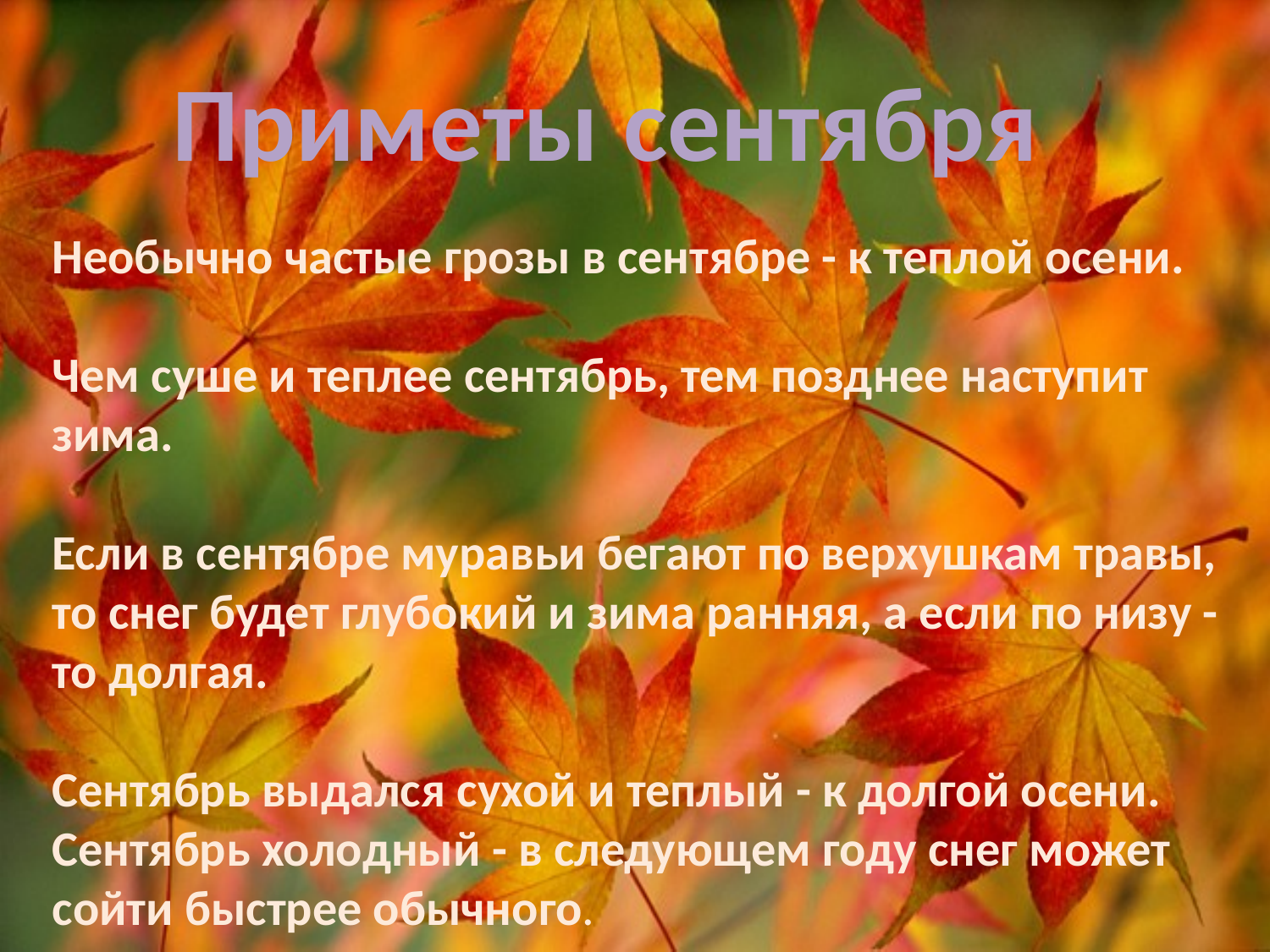

Приметы сентября
Необычно частые грозы в сентябре - к теплой осени.

Чем суше и теплее сентябрь, тем позднее наступит зима.

Если в сентябре муравьи бегают по верхушкам травы, то снег будет глубокий и зима ранняя, а если по низу - то долгая.

Сентябрь выдался сухой и теплый - к долгой осени.
Сентябрь холодный - в следующем году снег может сойти быстрее обычного.